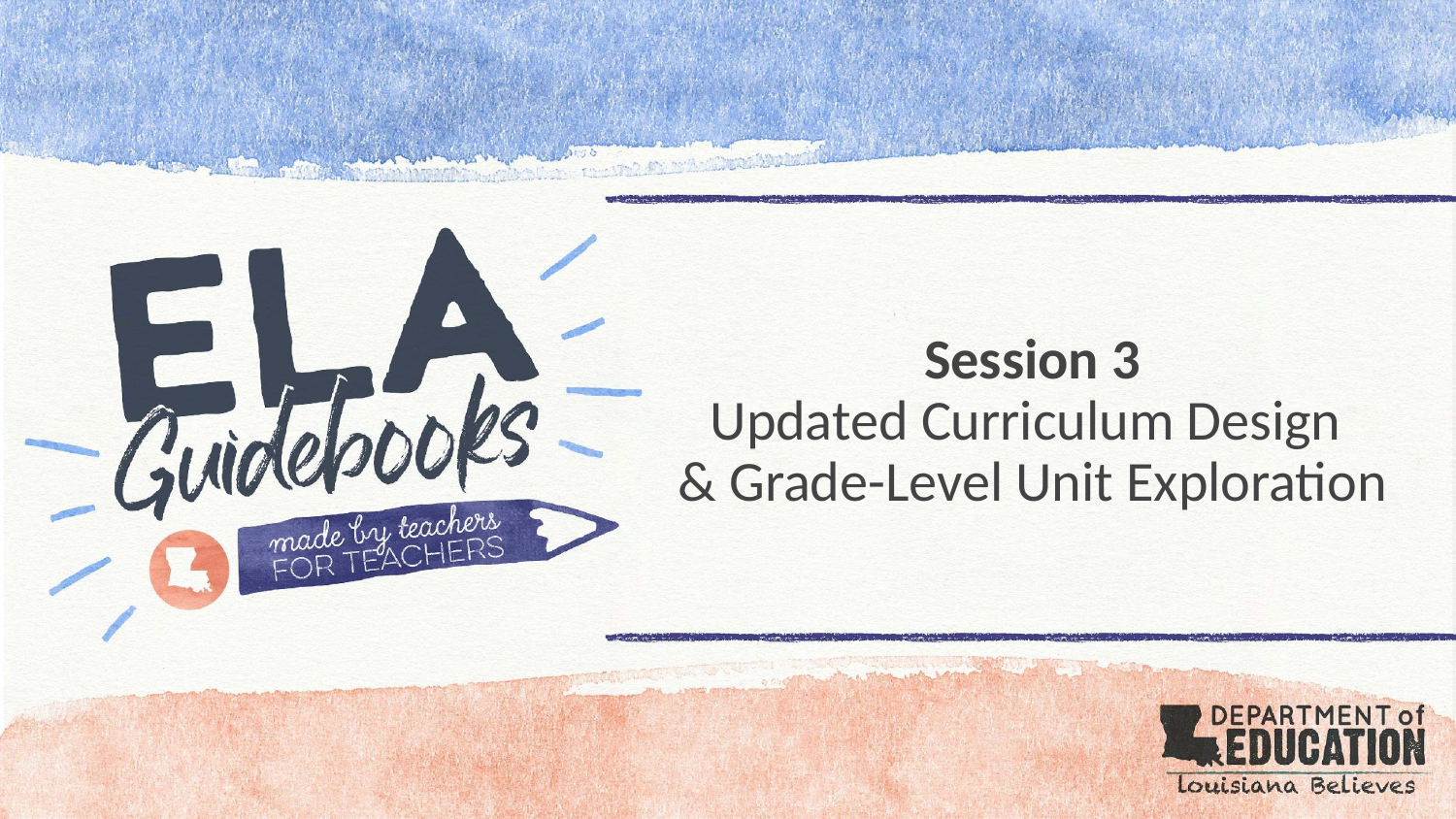

# Session 3
Updated Curriculum Design
& Grade-Level Unit Exploration